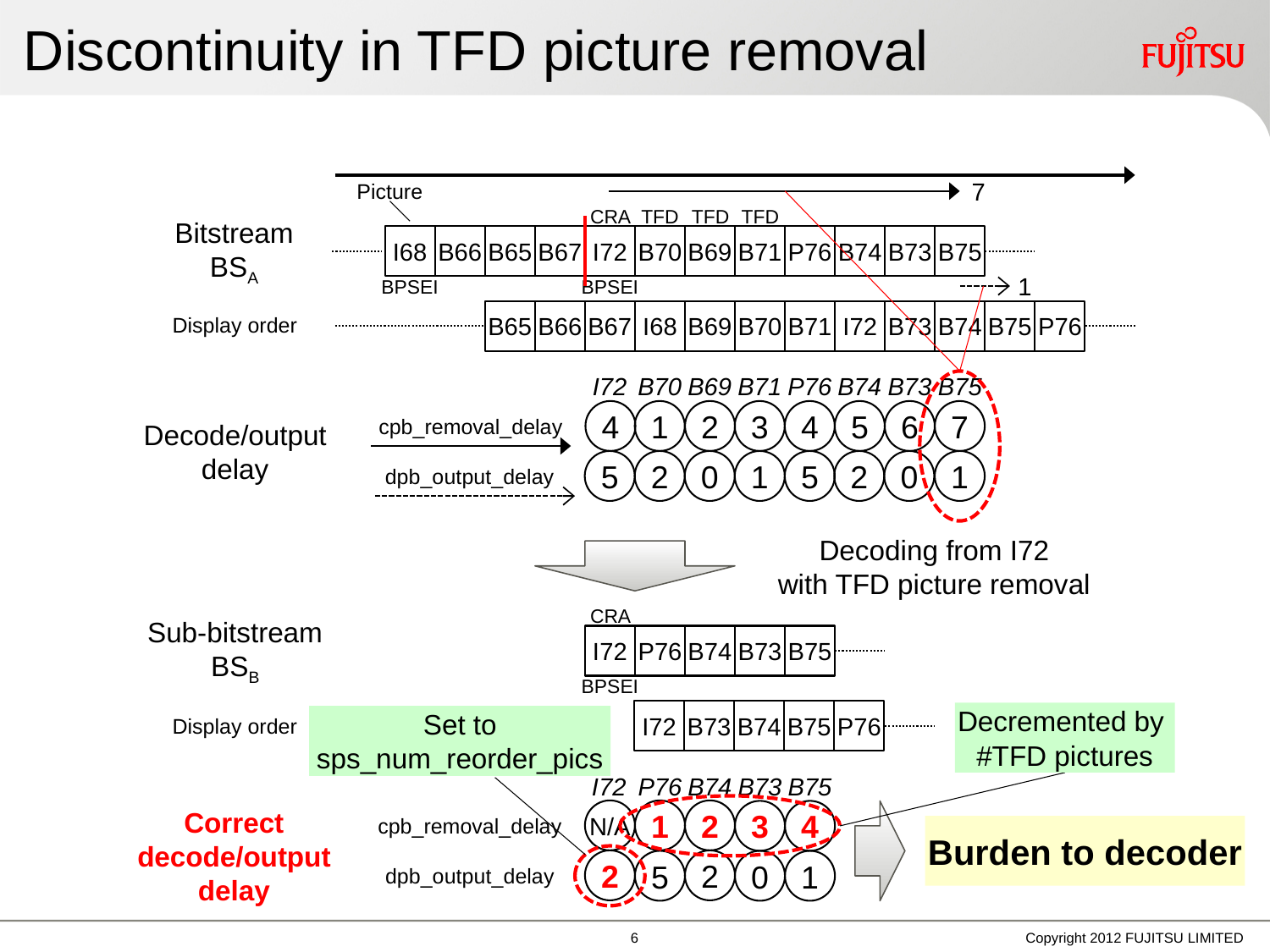

# Discontinuity in TFD picture removal
7
Picture
CRA
TFD
TFD
TFD
Bitstream BSA
B65
B71
B73
I68
B66
B67
I72
B70
B69
P76
B74
B75
1
BPSEI
BPSEI
Display order
B67
I68
B70
B74
P76
B65
B66
B69
B71
B75
I72
B73
B71
B73
I72
B70
B69
P76
B74
B75

4
1
2
3
4
5
6
7
cpb_removal_delay
Decode/output
delay
5
2
0
1
5
2
0
1
dpb_output_delay
Decoding from I72
with TFD picture removal

CRA
Sub-bitstream BSB
B73
I72
P76
B74
B75
BPSEI
B74
P76
B73
B75
Display order
I72
Decremented by
#TFD pictures
Set to sps_num_reorder_pics
I72
P76
B74
B73
B75

N/A
1
2
cpb_removal_delay
3
4
Burden to decoder
Correct
decode/output
delay

2
2
dpb_output_delay
5
0
1
6
Copyright 2012 FUJITSU LIMITED